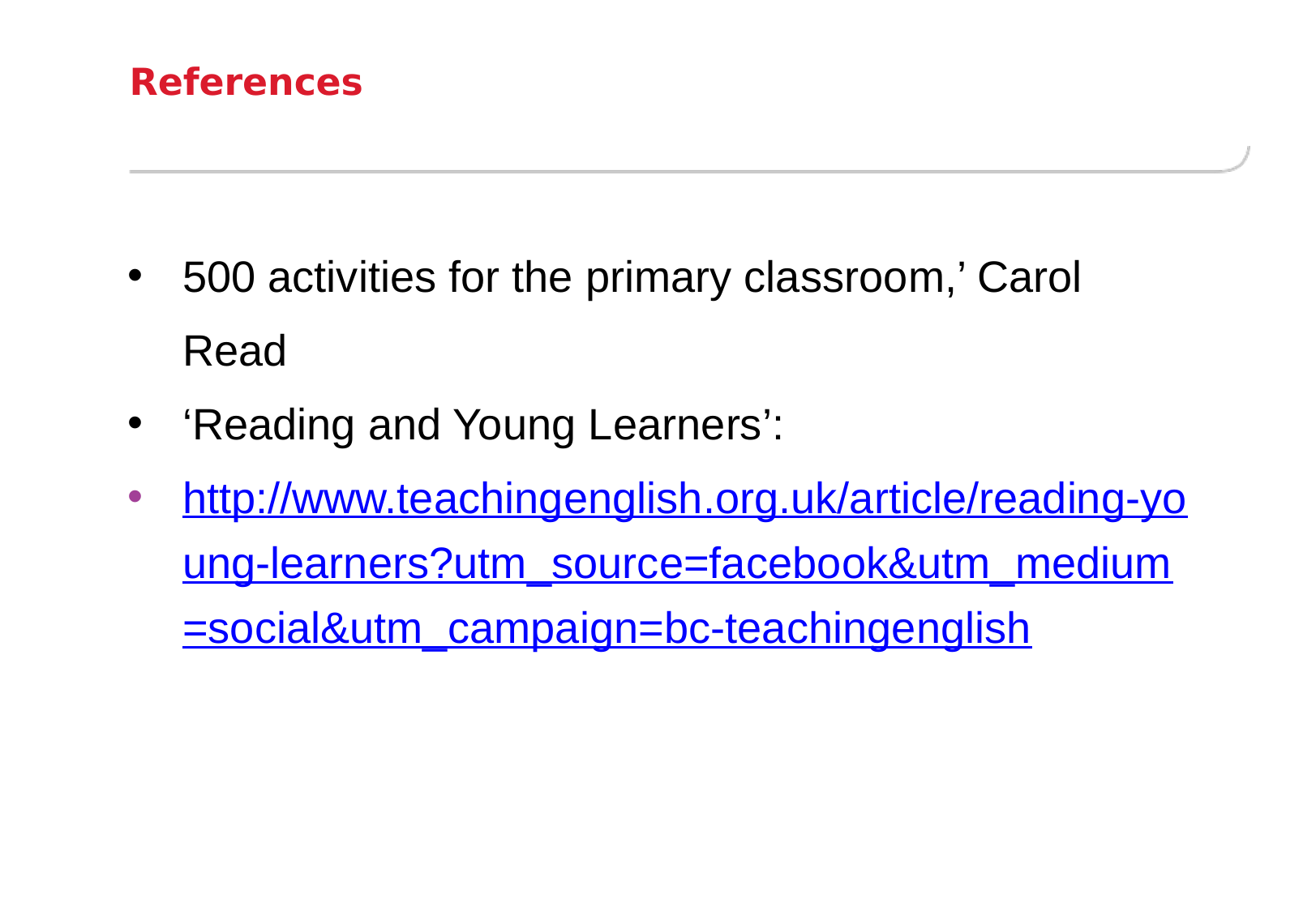

# References
500 activities for the primary classroom,’ Carol Read
‘Reading and Young Learners’:
http://www.teachingenglish.org.uk/article/reading-young-learners?utm_source=facebook&utm_medium=social&utm_campaign=bc-teachingenglish